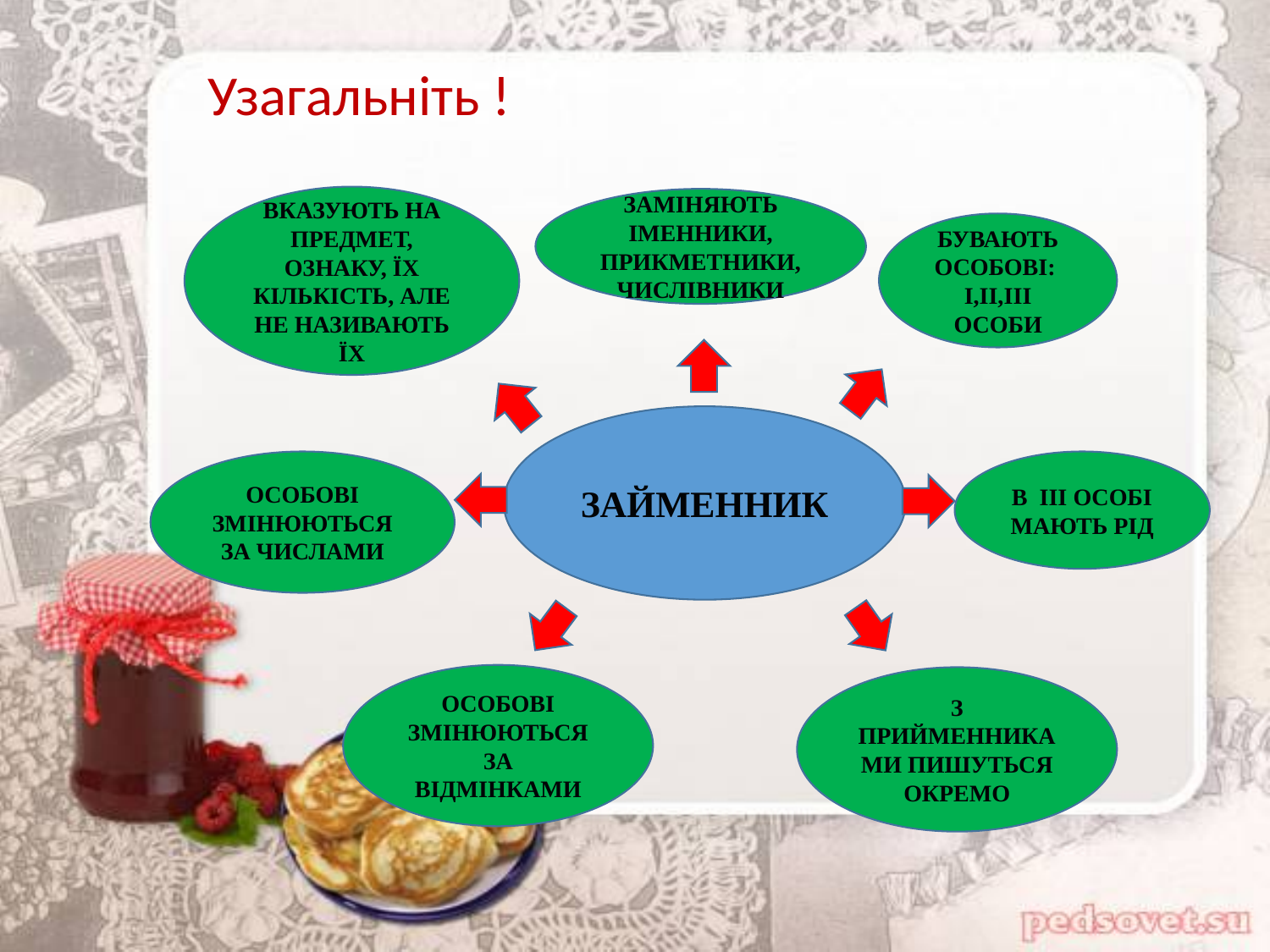

# Узагальніть !
ВКАЗУЮТЬ НА ПРЕДМЕТ, ОЗНАКУ, ЇХ КІЛЬКІСТЬ, АЛЕ НЕ НАЗИВАЮТЬ ЇХ
ЗАМІНЯЮТЬ ІМЕННИКИ, ПРИКМЕТНИКИ, ЧИСЛІВНИКИ
БУВАЮТЬ ОСОБОВІ:
І,ІІ,ІІІ ОСОБИ

ЗАЙМЕННИК
ОСОБОВІ
ЗМІНЮЮТЬСЯ ЗА ЧИСЛАМИ
В  ІІІ ОСОБІ МАЮТЬ РІД

ОСОБОВІ
ЗМІНЮЮТЬСЯ ЗА ВІДМІНКАМИ
З ПРИЙМЕННИКАМИ ПИШУТЬСЯ ОКРЕМО